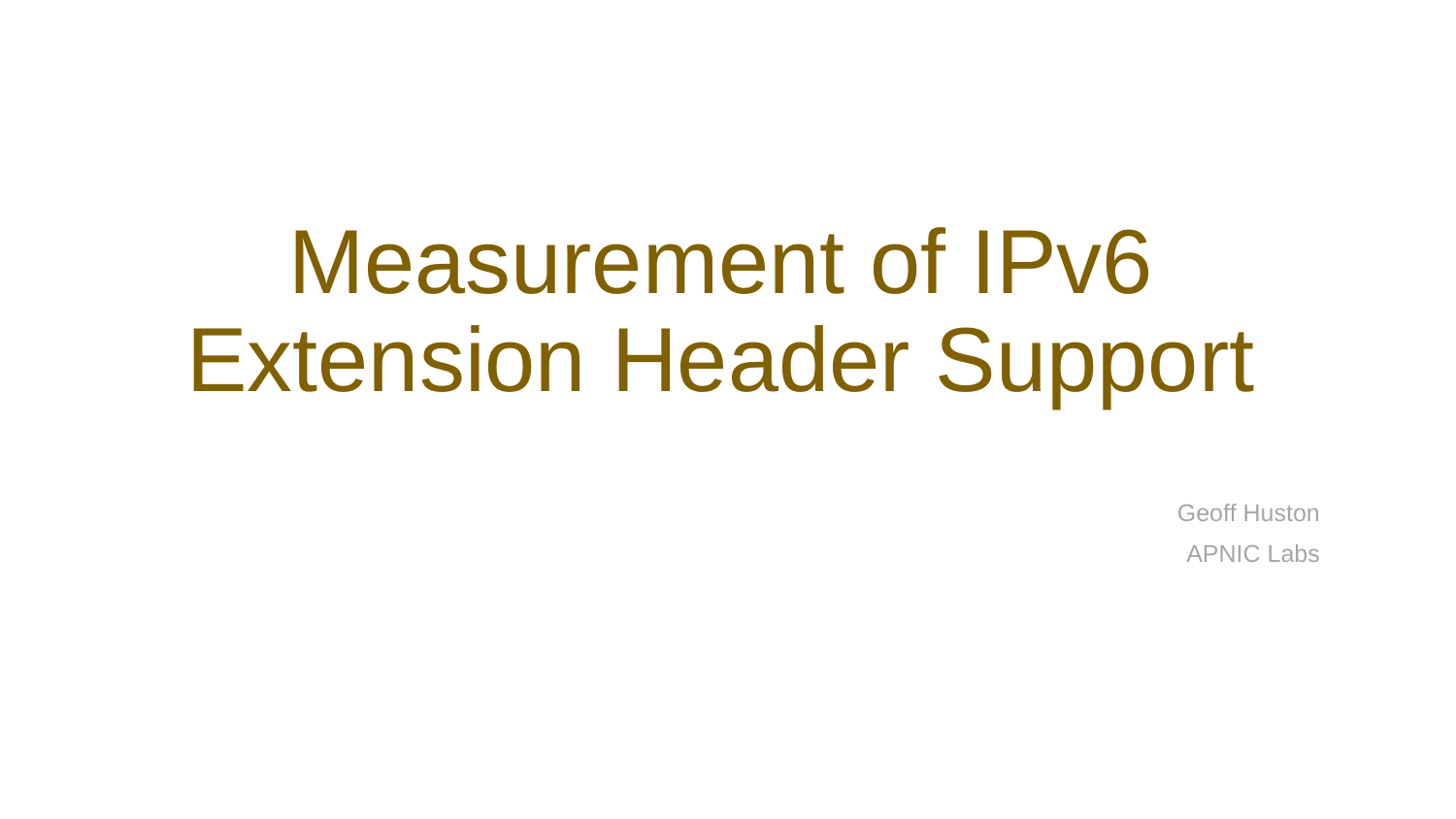

# Measurement of IPv6 Extension Header Support
Geoff Huston
APNIC Labs